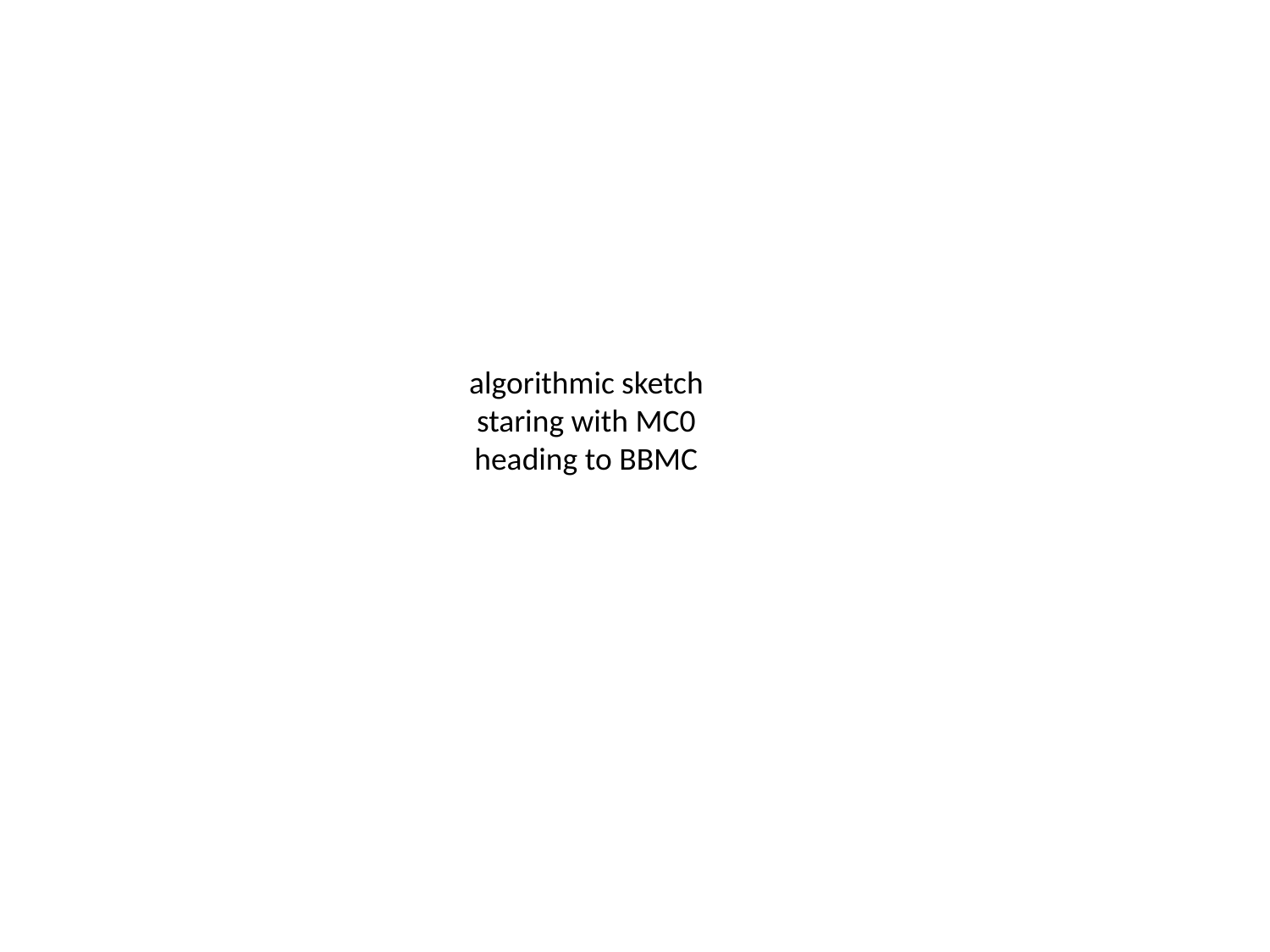

algorithmic sketch
staring with MC0
heading to BBMC